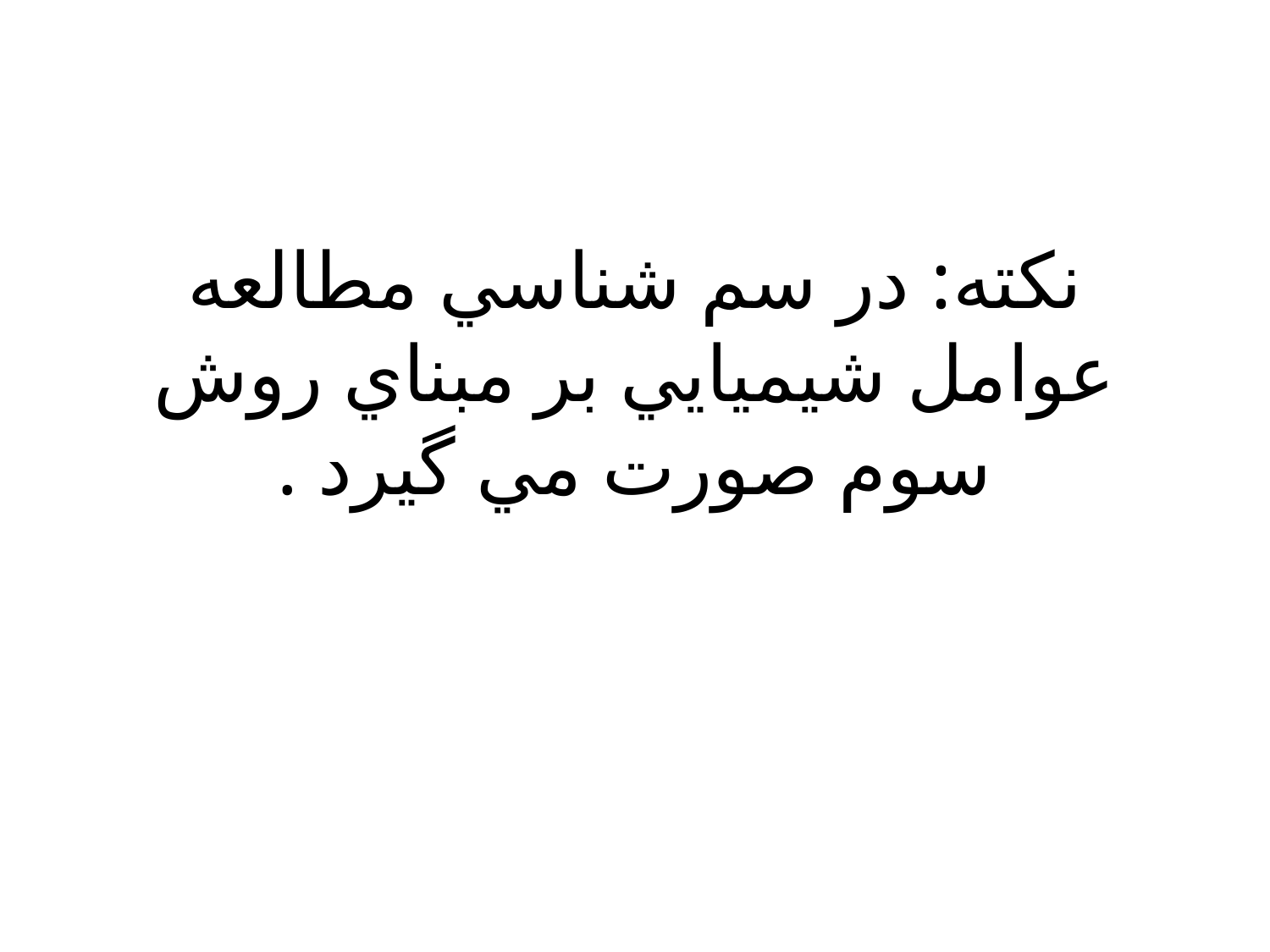

# نكته: در سم شناسي مطالعه عوامل شيميايي بر مبناي روش سوم صورت مي گيرد .